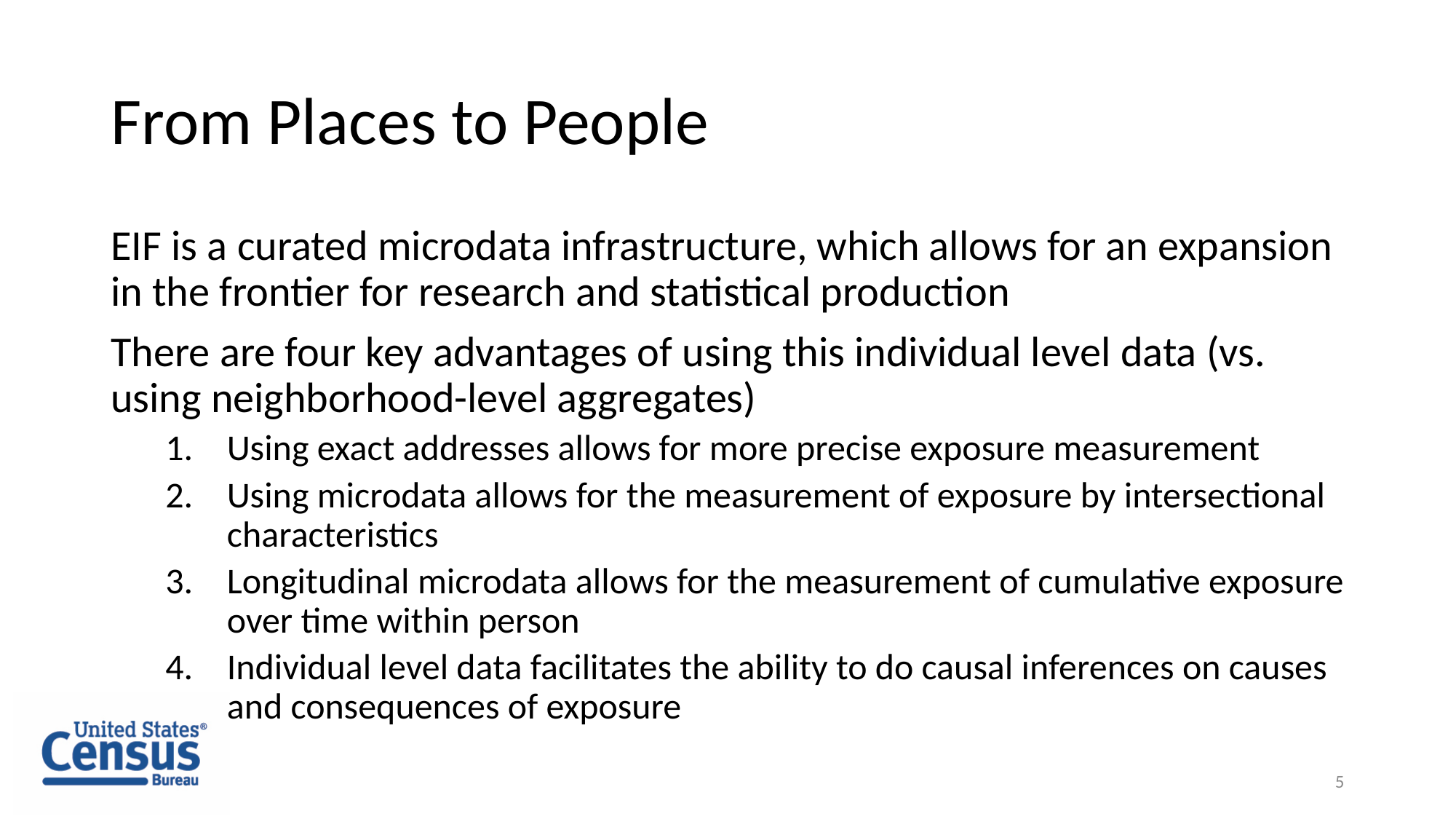

# From Places to People
EIF is a curated microdata infrastructure, which allows for an expansion in the frontier for research and statistical production
There are four key advantages of using this individual level data (vs. using neighborhood-level aggregates)
Using exact addresses allows for more precise exposure measurement
Using microdata allows for the measurement of exposure by intersectional characteristics
Longitudinal microdata allows for the measurement of cumulative exposure over time within person
Individual level data facilitates the ability to do causal inferences on causes and consequences of exposure
5